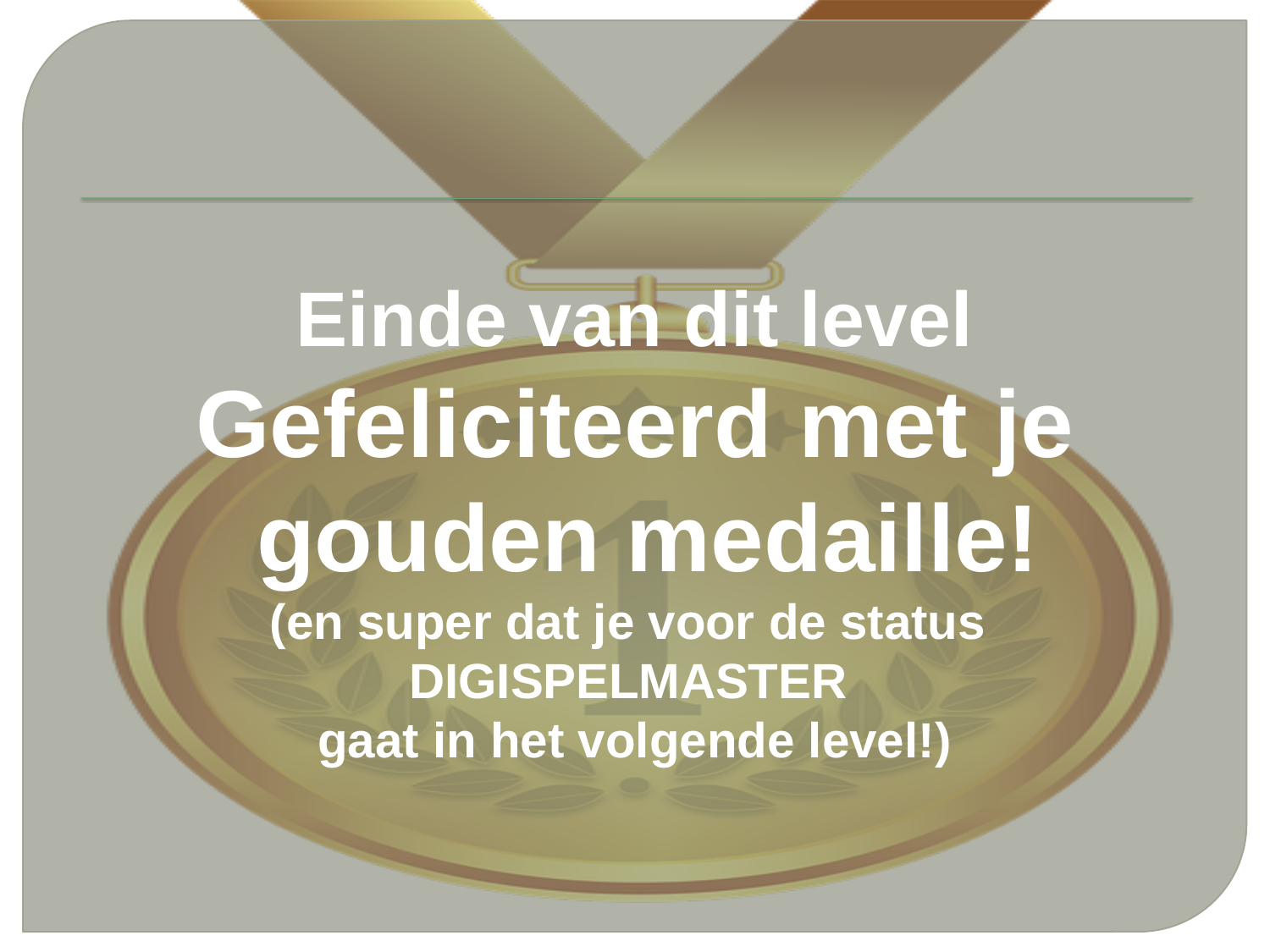

Einde van dit level
Gefeliciteerd met je
 gouden medaille!
(en super dat je voor de status
DIGISPELMASTER
gaat in het volgende level!)